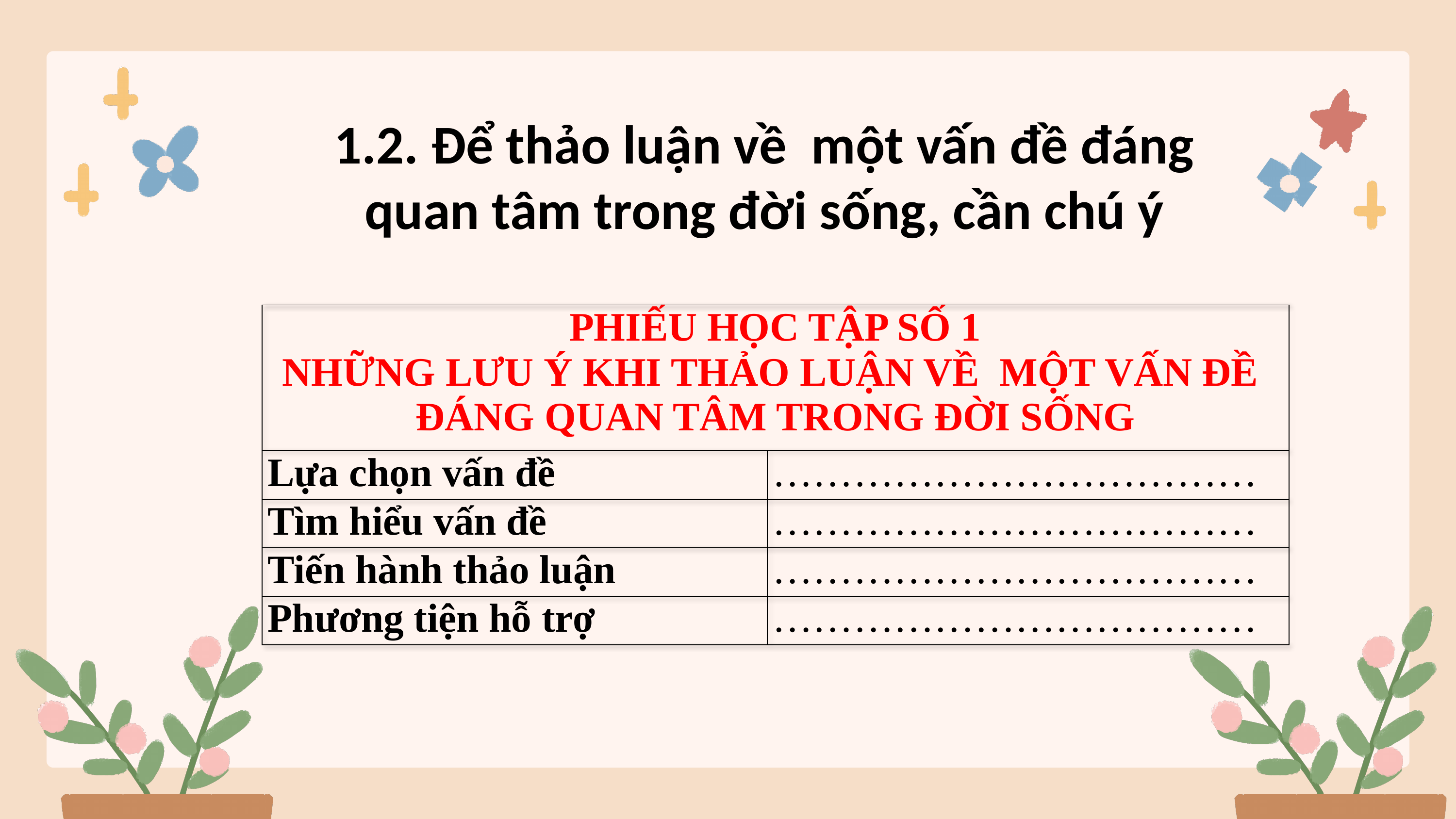

1.2. Để thảo luận về  một vấn đề đáng quan tâm trong đời sống, cần chú ý
| PHIẾU HỌC TẬP SỐ 1 NHỮNG LƯU Ý KHI THẢO LUẬN VỀ MỘT VẤN ĐỀ ĐÁNG QUAN TÂM TRONG ĐỜI SỐNG |  |
| --- | --- |
| Lựa chọn vấn đề | ……………………………… |
| Tìm hiểu vấn đề | ……………………………… |
| Tiến hành thảo luận | ……………………………… |
| Phương tiện hỗ trợ | ……………………………… |